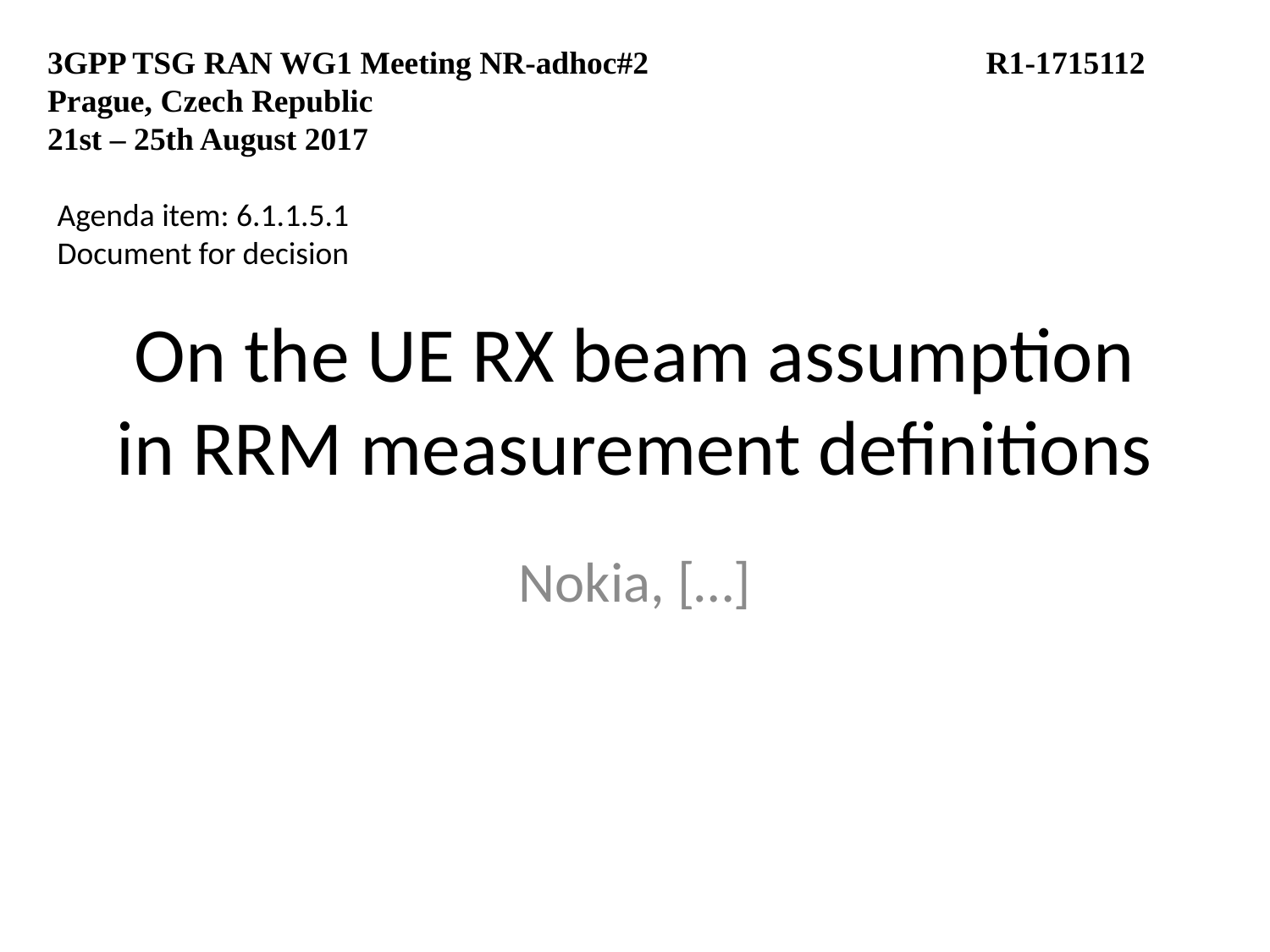

3GPP TSG RAN WG1 Meeting NR-adhoc#2		                      R1-1715112
Prague, Czech Republic
21st – 25th August 2017
Agenda item: 6.1.1.5.1
Document for decision
# On the UE RX beam assumption in RRM measurement definitions
Nokia, […]